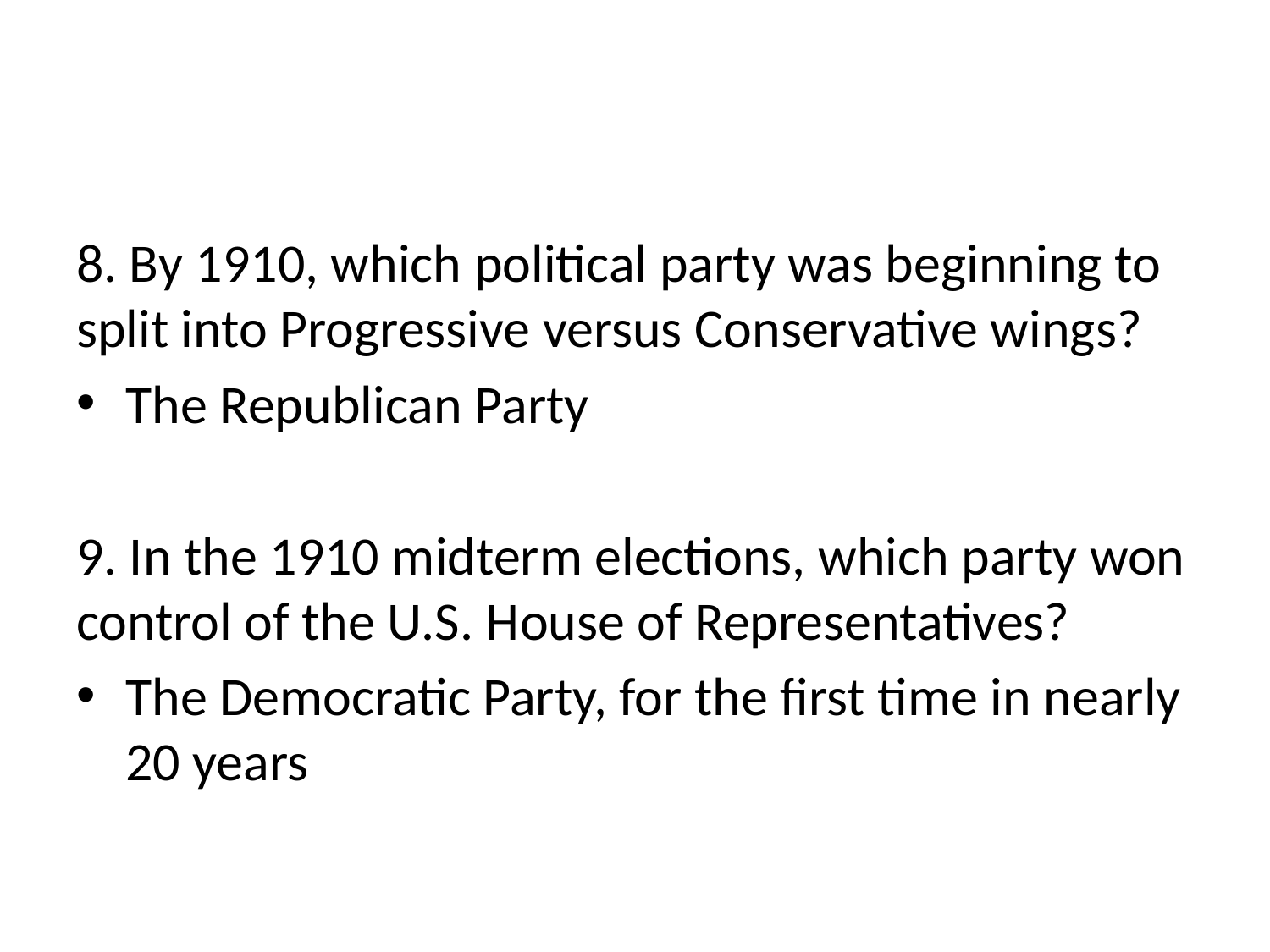

#
8. By 1910, which political party was beginning to split into Progressive versus Conservative wings?
The Republican Party

9. In the 1910 midterm elections, which party won control of the U.S. House of Representatives?
The Democratic Party, for the first time in nearly 20 years